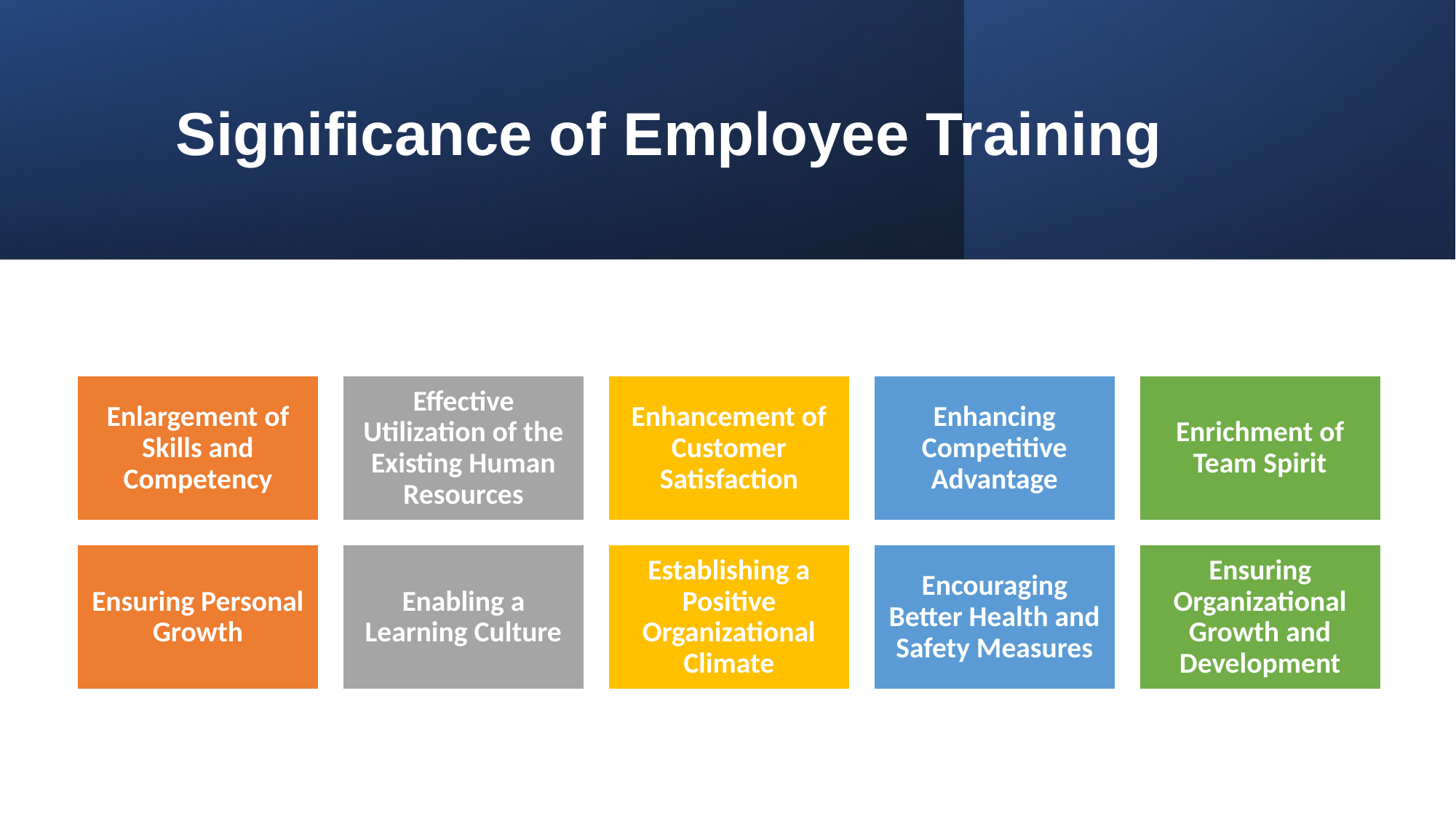

# Significance of Employee Training
Enlargement of Skills and Competency
Effective Utilization of the Existing Human Resources
Enhancement of Customer Satisfaction
Enhancing Competitive Advantage
Enrichment of Team Spirit
Ensuring Personal Growth
Enabling a Learning Culture
Establishing a Positive Organizational Climate
Encouraging Better Health and Safety Measures
Ensuring Organizational Growth and Development